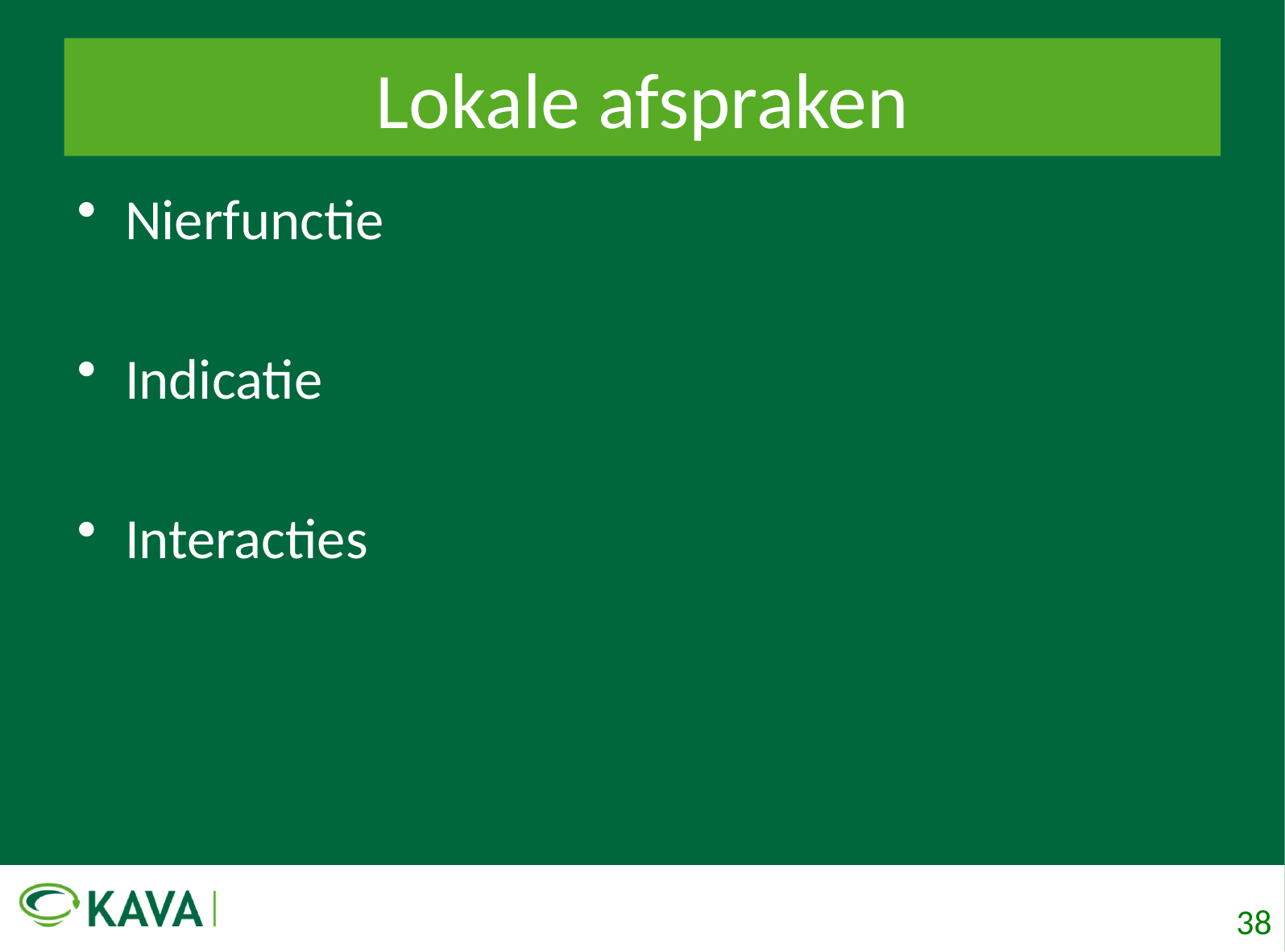

# Lokale afspraken
Nierfunctie

Indicatie

Interacties

Apr. Greet Desrumaux - 28/05/2015
38